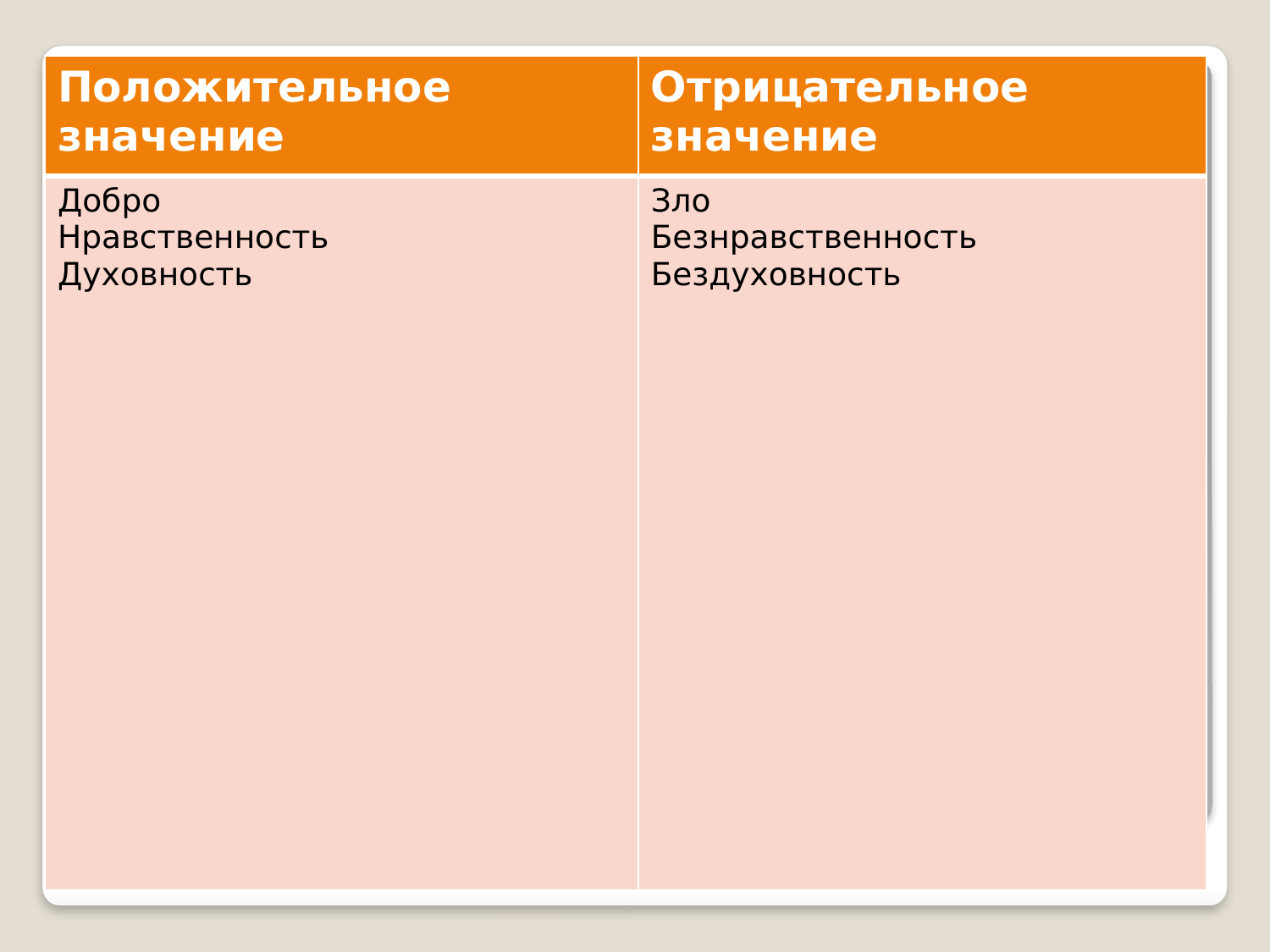

| Положительное значение | Отрицательное значение |
| --- | --- |
| Добро Нравственность Духовность | Зло Безнравственность Бездуховность |
#